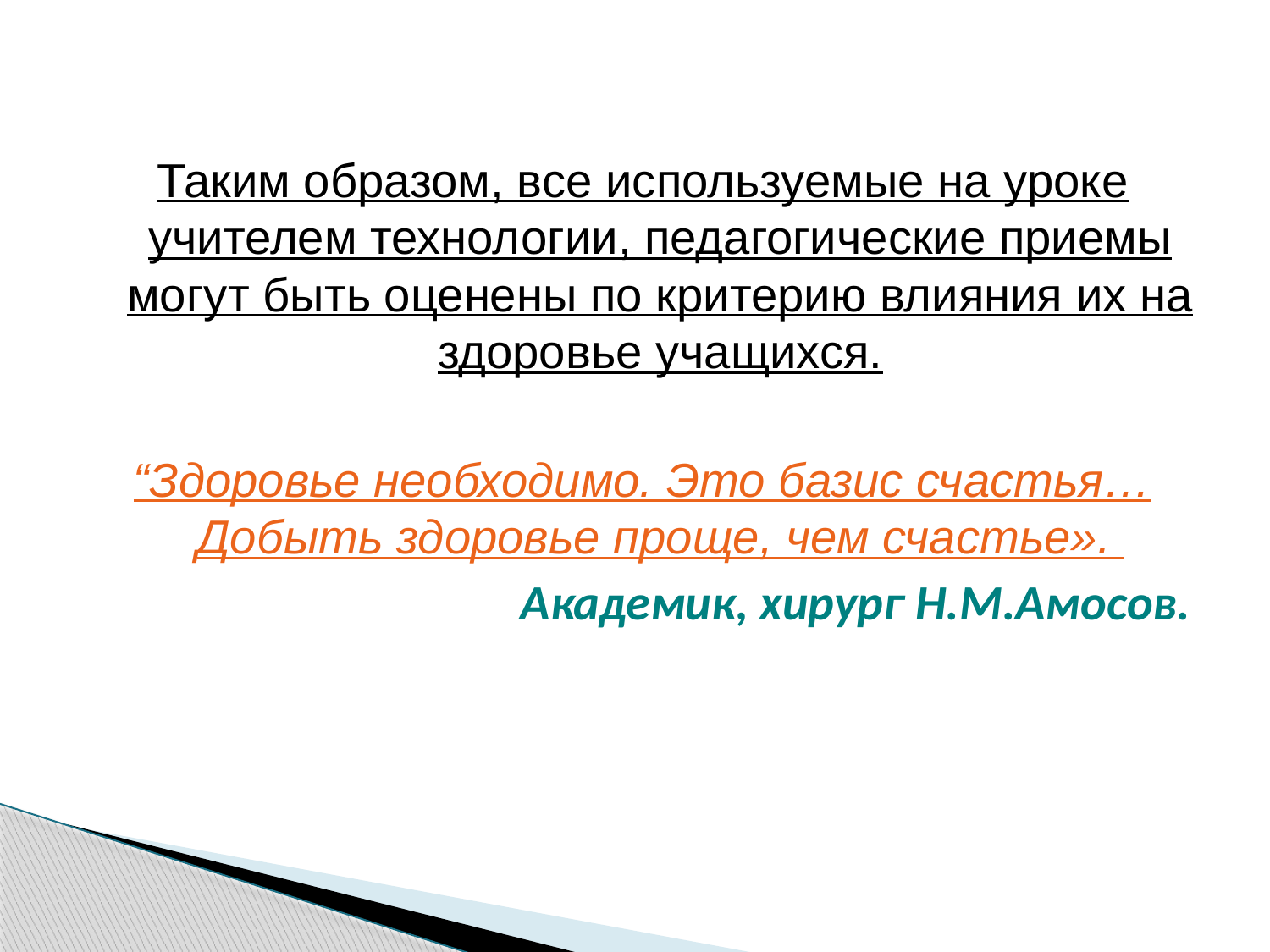

Таким образом, все используемые на уроке учителем технологии, педагогические приемы могут быть оценены по критерию влияния их на здоровье учащихся.

“Здоровье необходимо. Это базис счастья…Добыть здоровье проще, чем счастье».
                                      Академик, хирург Н.М.Амосов.